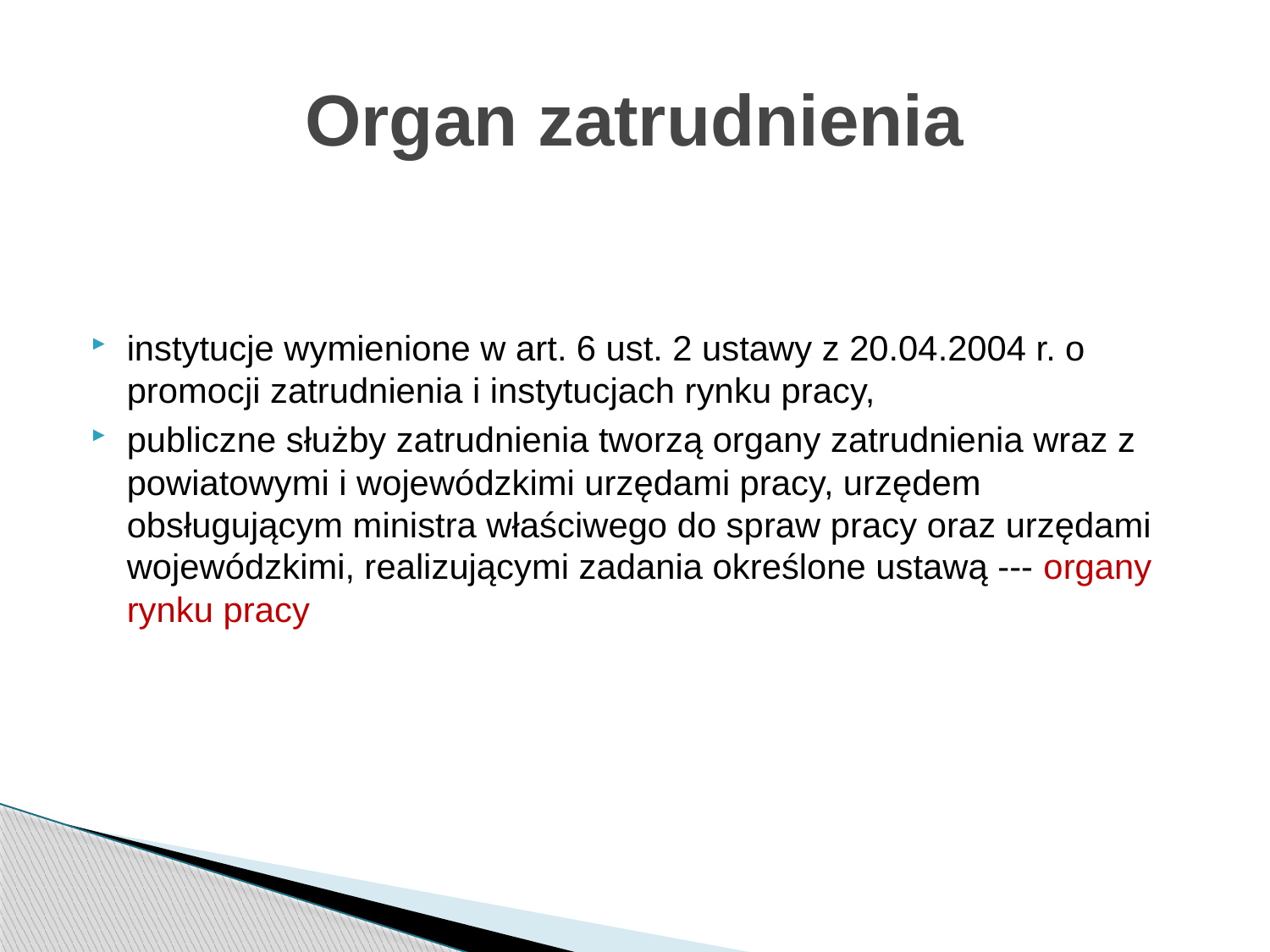

# Organ zatrudnienia

instytucje wymienione w art. 6 ust. 2 ustawy z 20.04.2004 r. o promocji zatrudnienia i instytucjach rynku pracy,
publiczne służby zatrudnienia tworzą organy zatrudnienia wraz z powiatowymi i wojewódzkimi urzędami pracy, urzędem obsługującym ministra właściwego do spraw pracy oraz urzędami wojewódzkimi, realizującymi zadania określone ustawą --- organy rynku pracy